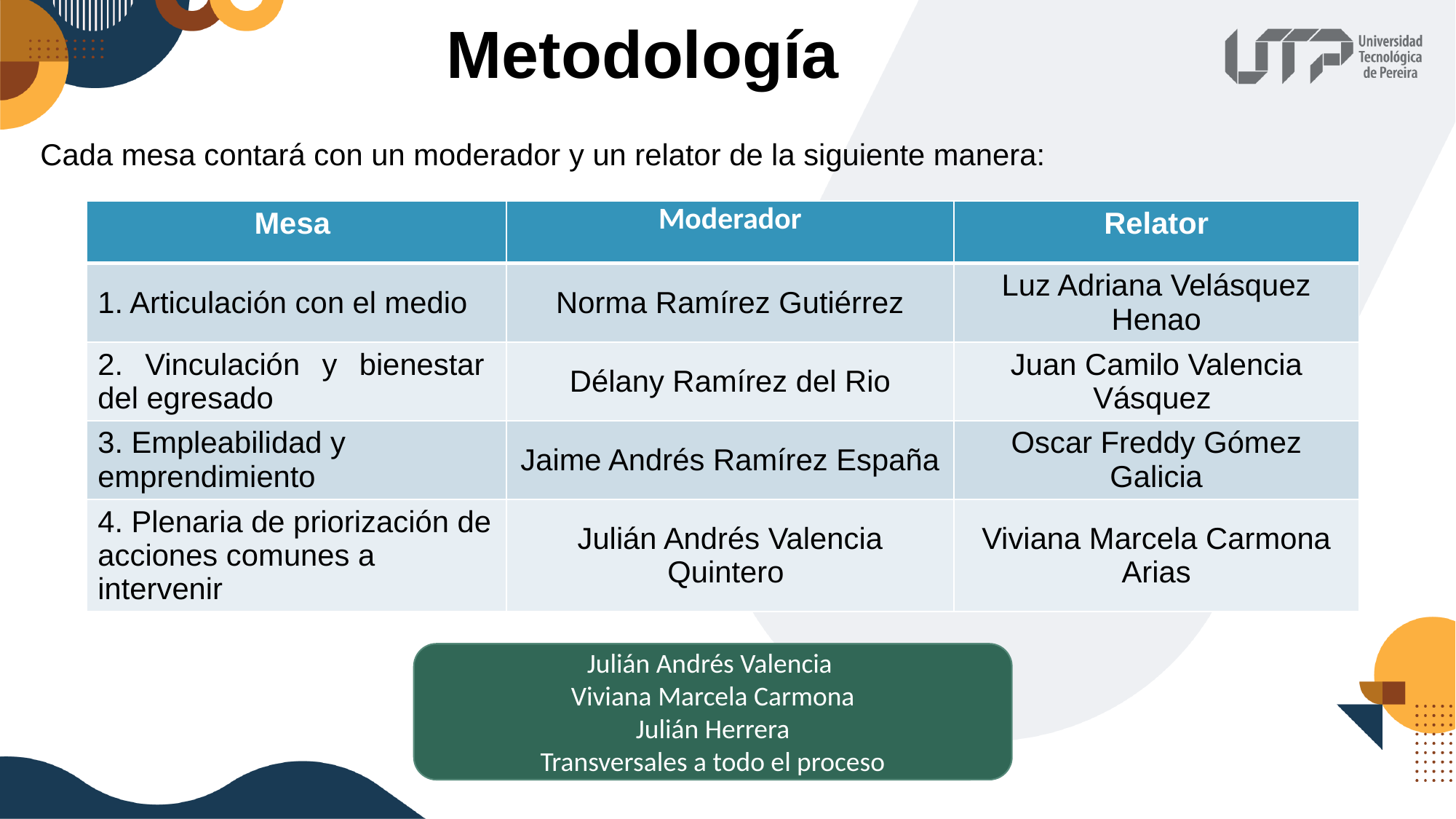

Metodología
Cada mesa contará con un moderador y un relator de la siguiente manera:
| Mesa | Moderador | Relator |
| --- | --- | --- |
| 1. Articulación con el medio | Norma Ramírez Gutiérrez | Luz Adriana Velásquez Henao |
| 2. Vinculación y bienestar del egresado | Délany Ramírez del Rio | Juan Camilo Valencia Vásquez |
| 3. Empleabilidad y emprendimiento | Jaime Andrés Ramírez España | Oscar Freddy Gómez Galicia |
| 4. Plenaria de priorización de acciones comunes a intervenir | Julián Andrés Valencia Quintero | Viviana Marcela Carmona Arias |
Julián Andrés Valencia
Viviana Marcela Carmona
Julián Herrera
Transversales a todo el proceso